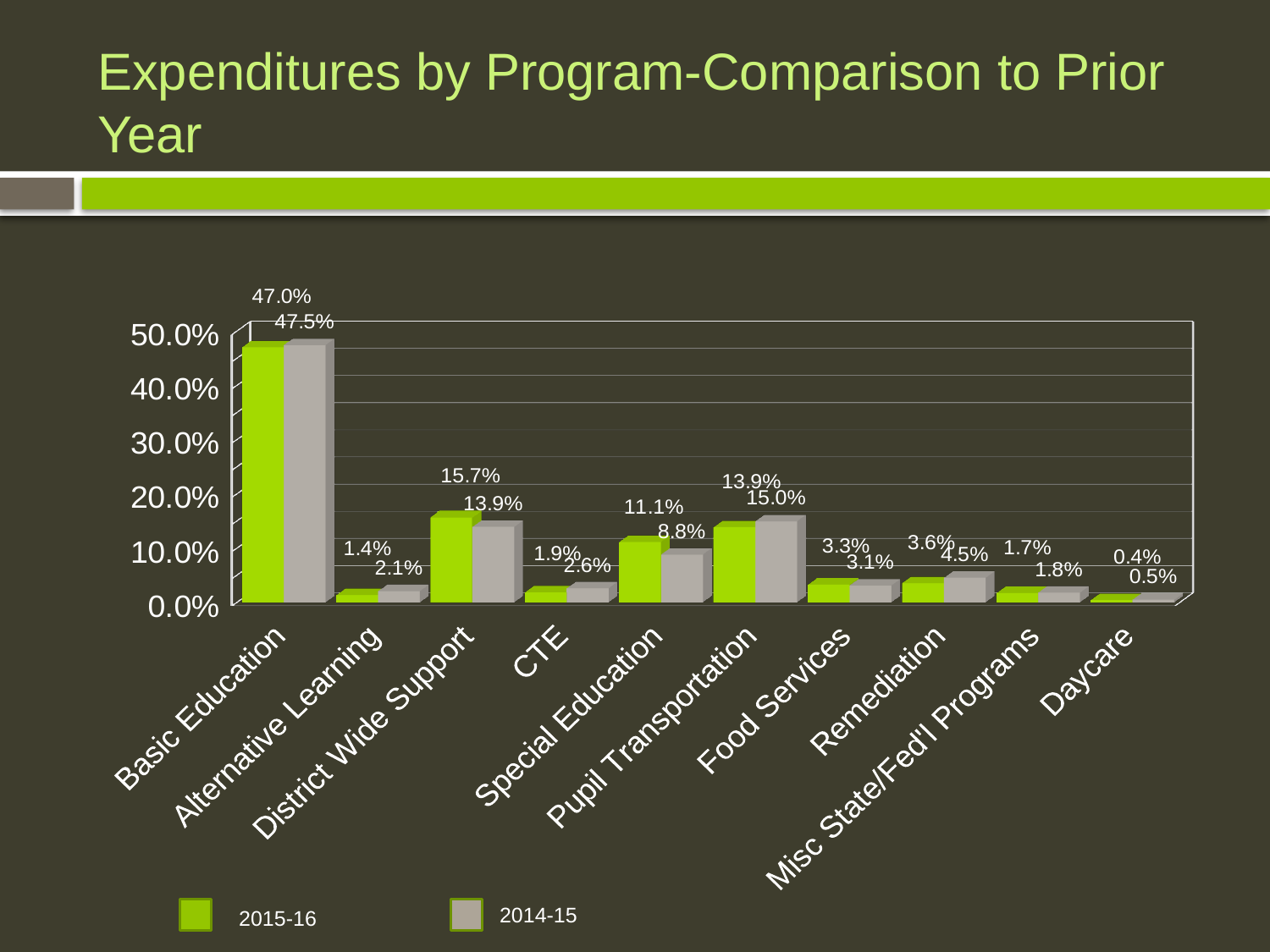

# Expenditures by Program-Comparison to Prior Year

[unsupported chart]

2014-15

2015-16